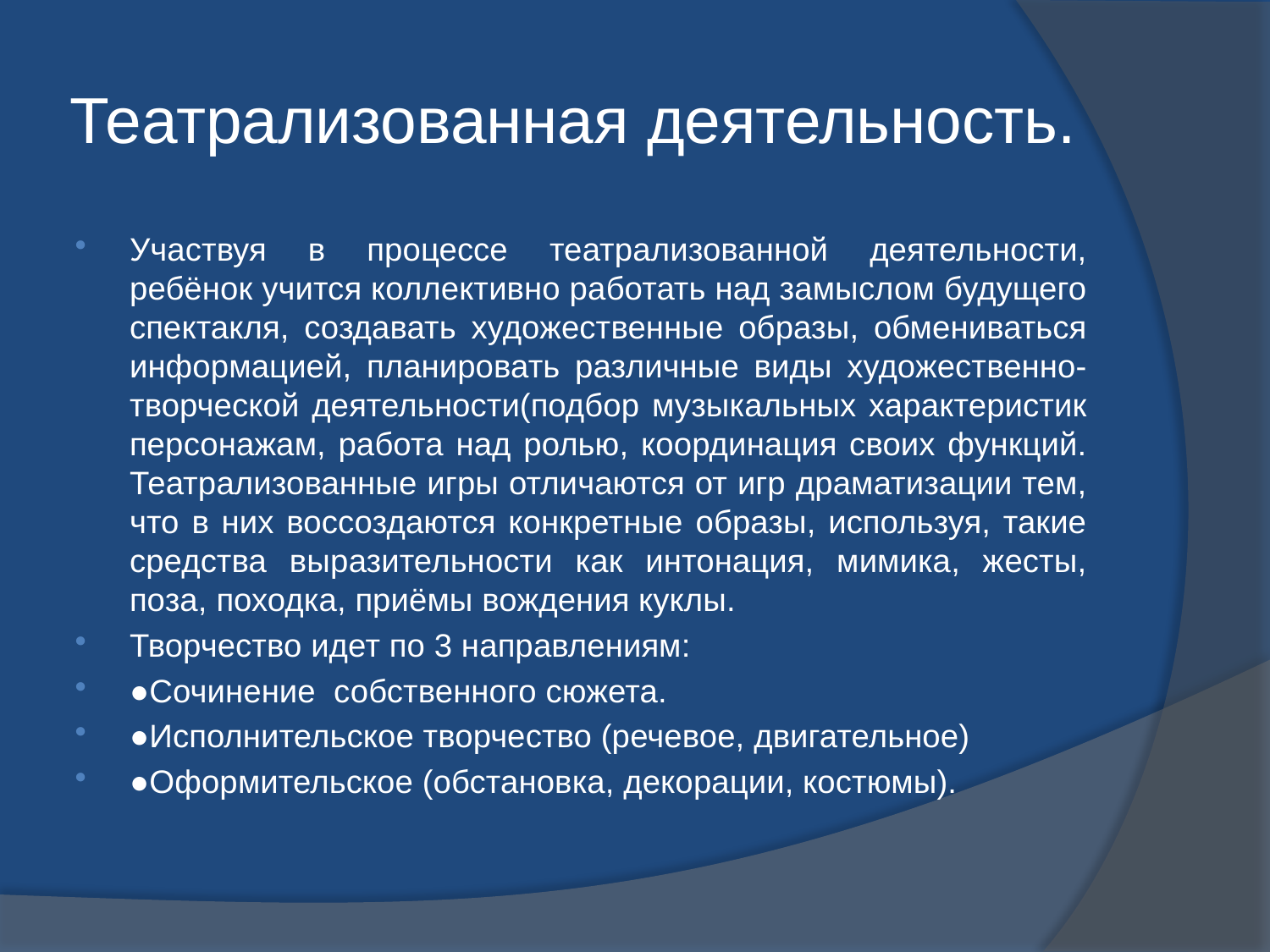

# Театрализованная деятельность.
Участвуя в процессе театрализованной деятельности, ребёнок учится коллективно работать над замыслом будущего спектакля, создавать художественные образы, обмениваться информацией, планировать различные виды художественно-творческой деятельности(подбор музыкальных характеристик персонажам, работа над ролью, координация своих функций. Театрализованные игры отличаются от игр драматизации тем, что в них воссоздаются конкретные образы, используя, такие средства выразительности как интонация, мимика, жесты, поза, походка, приёмы вождения куклы.
Творчество идет по 3 направлениям:
●Сочинение  собственного сюжета.
●Исполнительское творчество (речевое, двигательное)
●Оформительское (обстановка, декорации, костюмы).